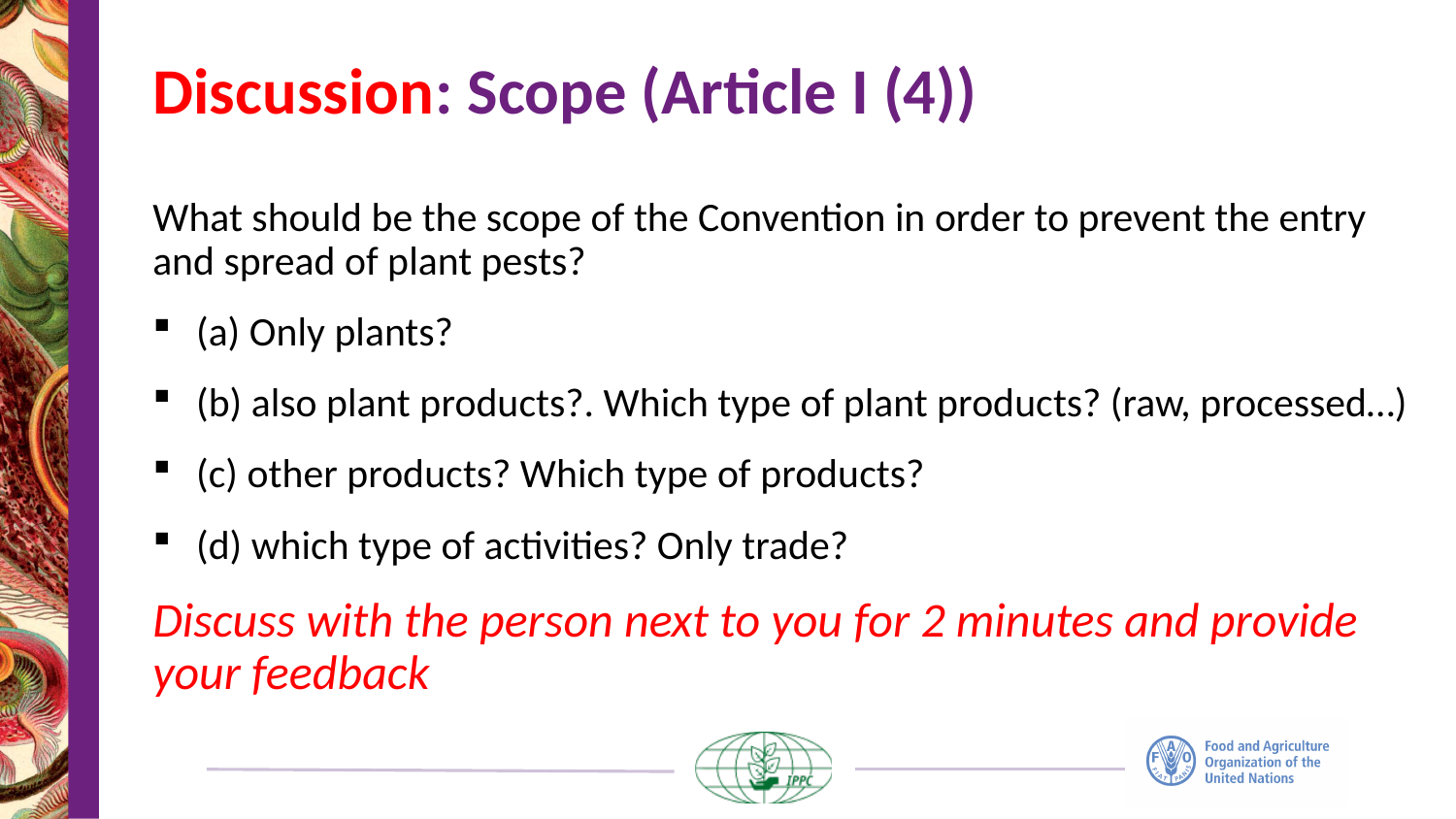

# Discussion: Scope (Article I (4))
What should be the scope of the Convention in order to prevent the entry and spread of plant pests?
(a) Only plants?
(b) also plant products?. Which type of plant products? (raw, processed…)
(c) other products? Which type of products?
(d) which type of activities? Only trade?
Discuss with the person next to you for 2 minutes and provide your feedback